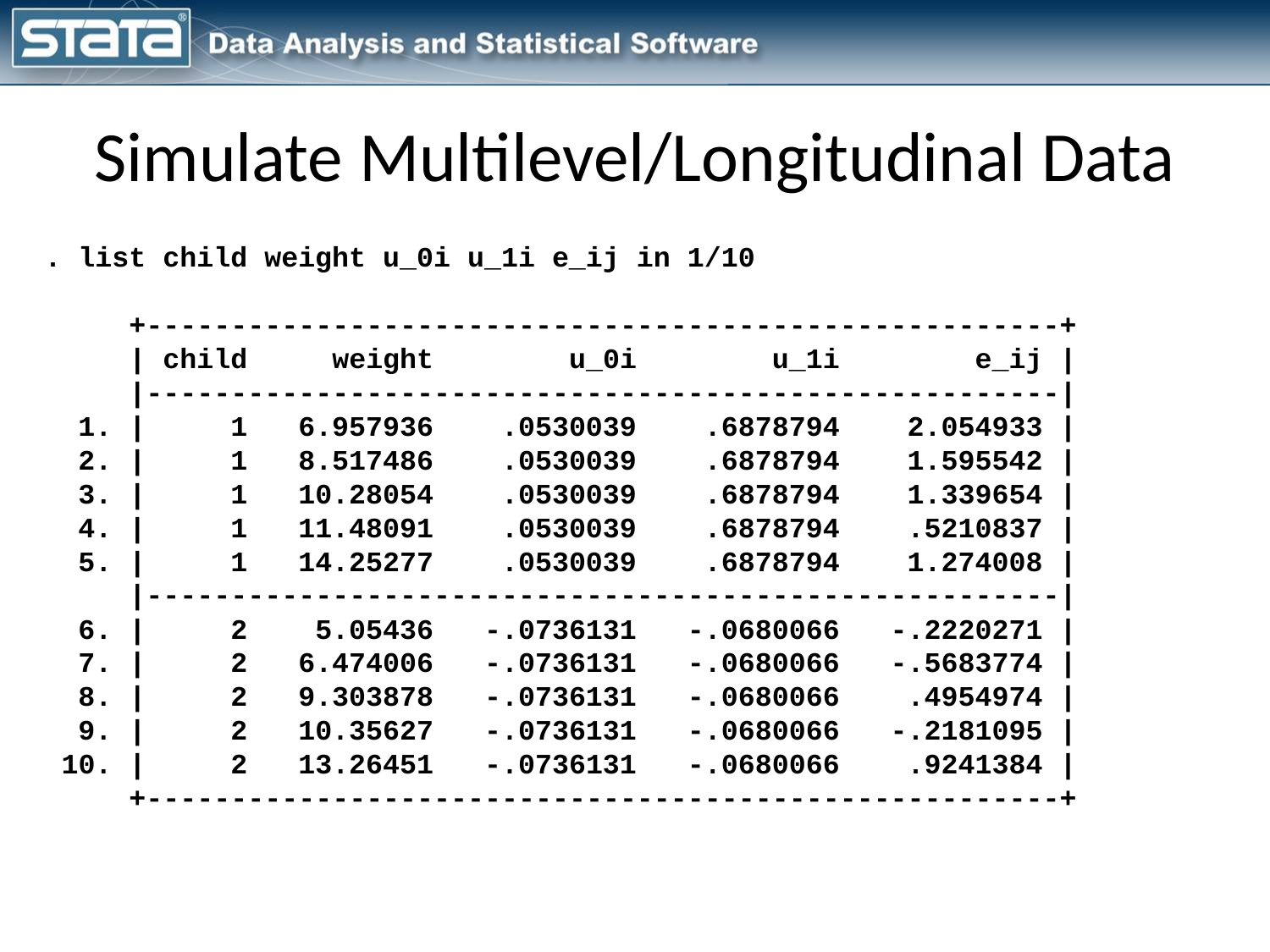

# Simulate Multilevel/Longitudinal Data
. list child weight u_0i u_1i e_ij in 1/10

     +------------------------------------------------------+
     | child     weight        u_0i        u_1i        e_ij |
     |------------------------------------------------------|
  1. |     1   6.957936    .0530039    .6878794    2.054933 |
  2. |     1   8.517486    .0530039    .6878794    1.595542 |
  3. |     1   10.28054    .0530039    .6878794    1.339654 |
  4. |     1   11.48091    .0530039    .6878794    .5210837 |
  5. |     1   14.25277    .0530039    .6878794    1.274008 |
     |------------------------------------------------------|
  6. |     2    5.05436   -.0736131   -.0680066   -.2220271 |
  7. |     2   6.474006   -.0736131   -.0680066   -.5683774 |
  8. |     2   9.303878   -.0736131   -.0680066    .4954974 |
  9. |     2   10.35627   -.0736131   -.0680066   -.2181095 |
 10. |     2   13.26451   -.0736131   -.0680066    .9241384 |
     +------------------------------------------------------+